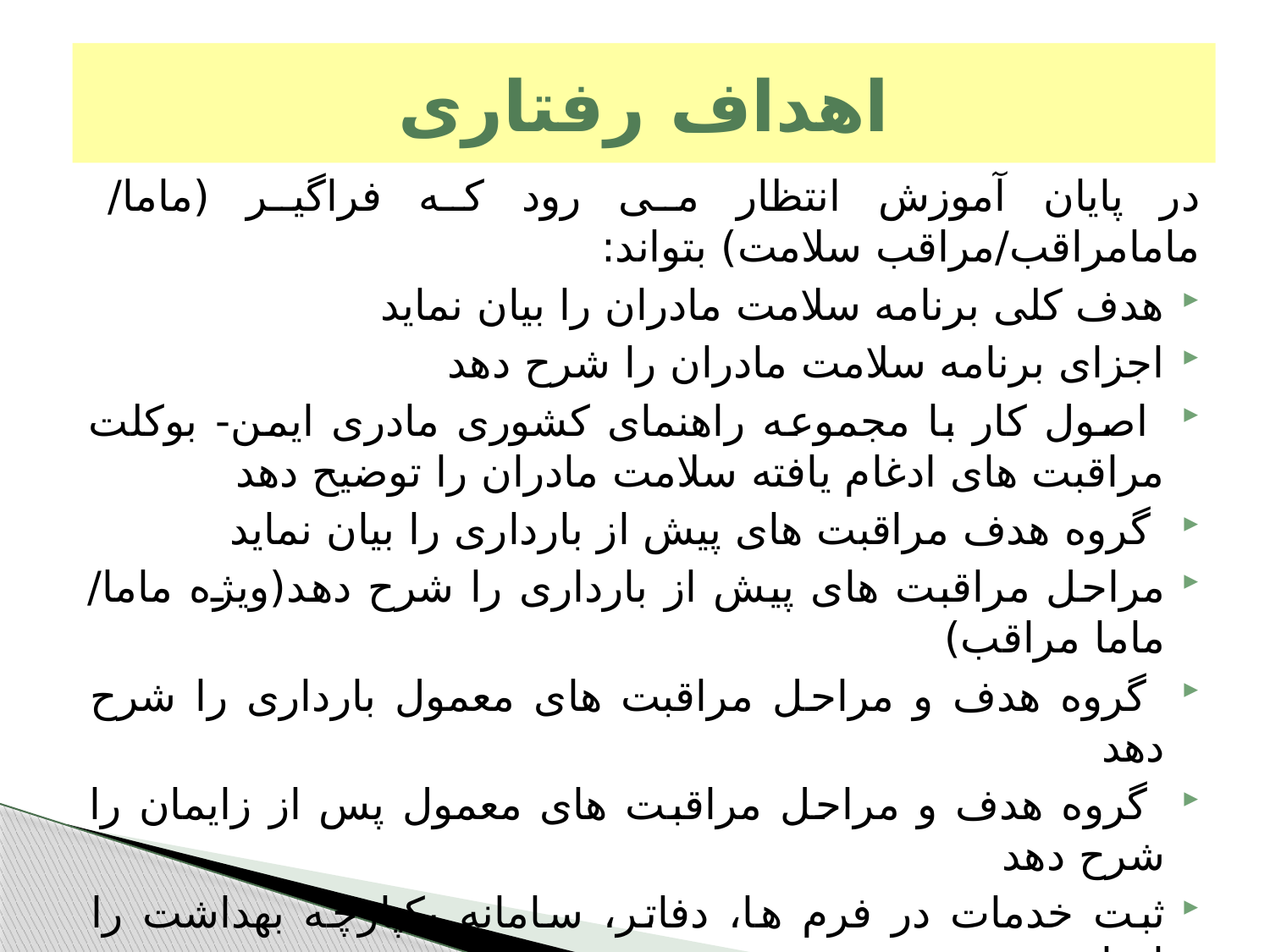

# اهداف رفتاری
در پایان آموزش انتظار می رود که فراگیر (ماما/ مامامراقب/مراقب سلامت) بتواند:
هدف کلی برنامه سلامت مادران را بیان نماید
اجزای برنامه سلامت مادران را شرح دهد
 اصول کار با مجموعه راهنمای کشوری مادری ایمن- بوکلت مراقبت های ادغام یافته سلامت مادران را توضیح دهد
 گروه هدف مراقبت های پیش از بارداری را بیان نماید
مراحل مراقبت های پیش از بارداری را شرح دهد(ویژه ماما/ ماما مراقب)
 گروه هدف و مراحل مراقبت های معمول بارداری را شرح دهد
 گروه هدف و مراحل مراقبت های معمول پس از زایمان را شرح دهد
ثبت خدمات در فرم ها، دفاتر، سامانه یکپارچه بهداشت را انجام دهد
مراقبت های ویژه دوران پیش از بارداری تا پس از زایمان را براساس راهنمای کشوری مادری ایمن- بوکلت ویژه پزشک و ماما انجام دهد (ویژه ماما/ ماما مراقب)
شاخص های برنامه سلامت مادران را محاسبه نماید